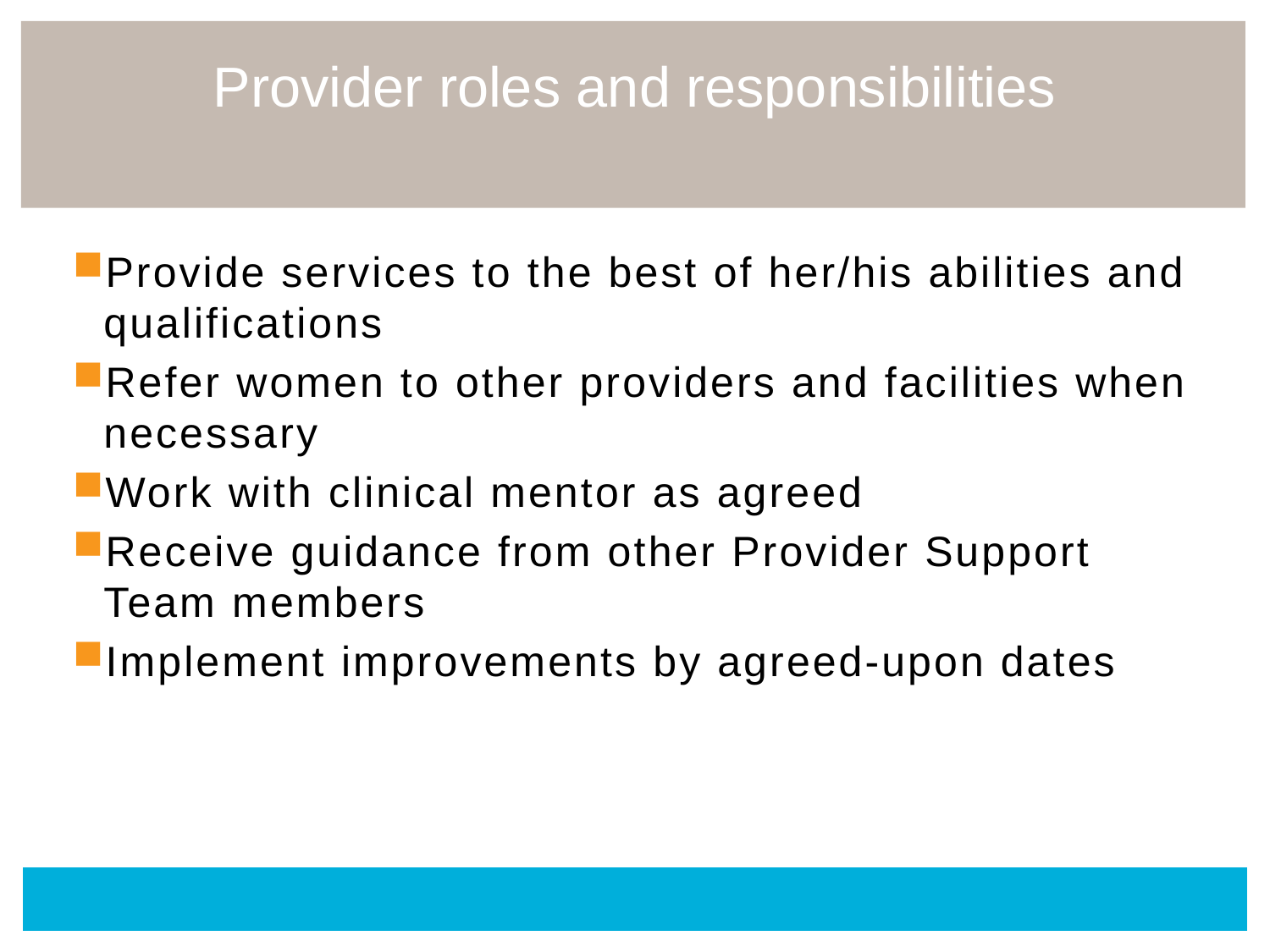

# Provider roles and responsibilities
Provide services to the best of her/his abilities and qualifications
Refer women to other providers and facilities when necessary
Work with clinical mentor as agreed
Receive guidance from other Provider Support Team members
Implement improvements by agreed-upon dates